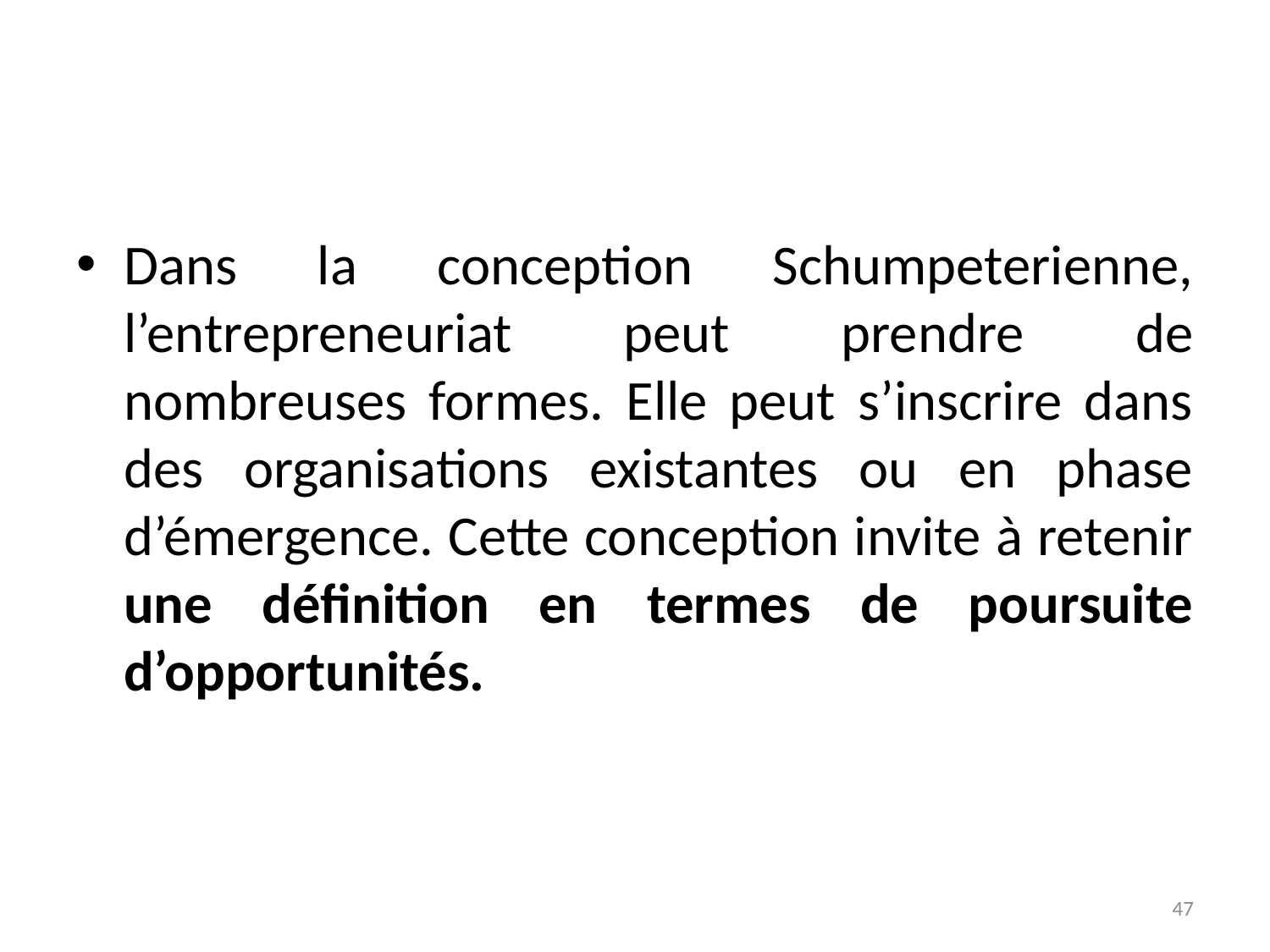

#
Dans la conception Schumpeterienne, l’entrepreneuriat peut prendre de nombreuses formes. Elle peut s’inscrire dans des organisations existantes ou en phase d’émergence. Cette conception invite à retenir une définition en termes de poursuite d’opportunités.

47